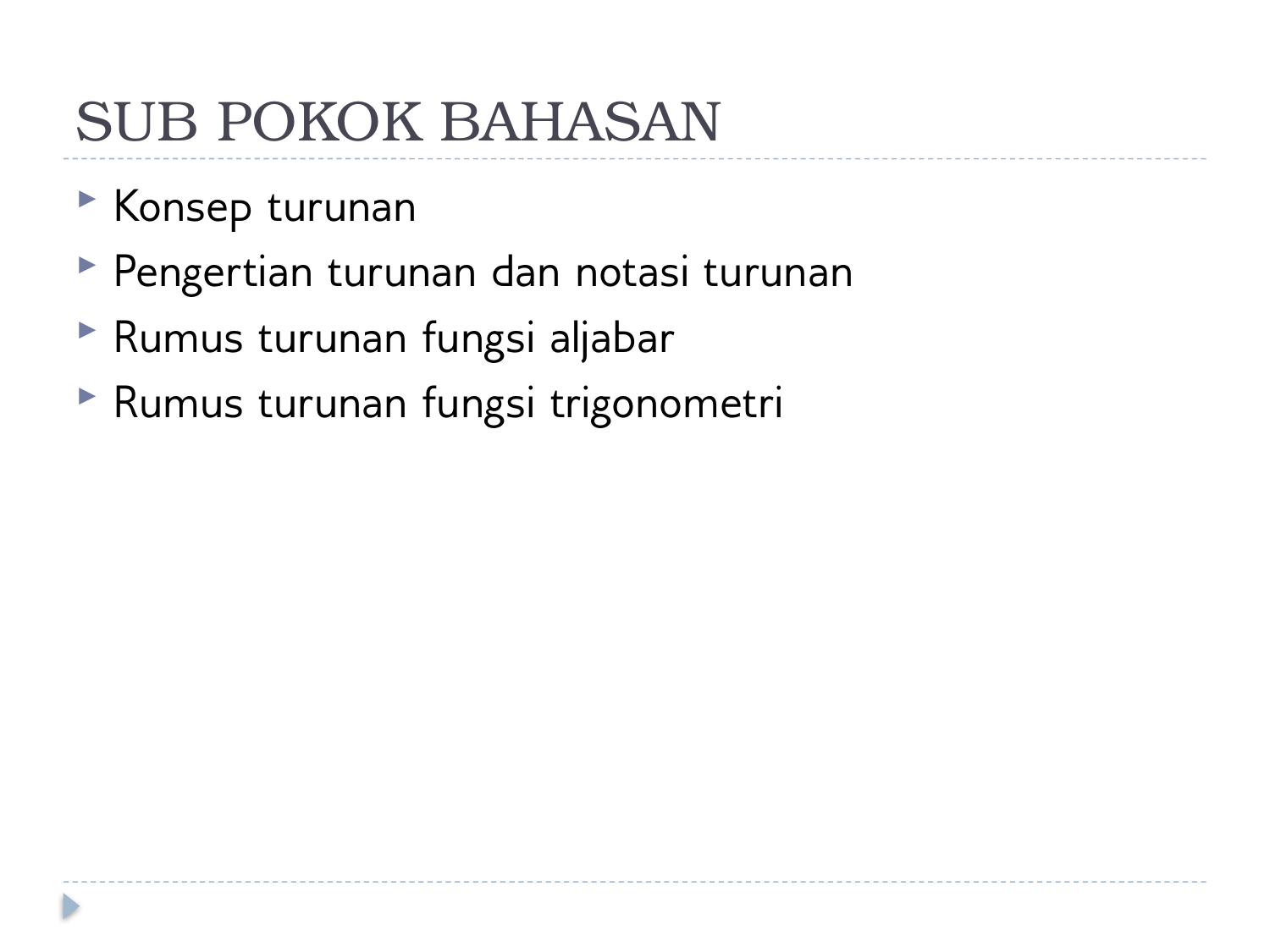

# SUB POKOK BAHASAN
Konsep turunan
Pengertian turunan dan notasi turunan
Rumus turunan fungsi aljabar
Rumus turunan fungsi trigonometri